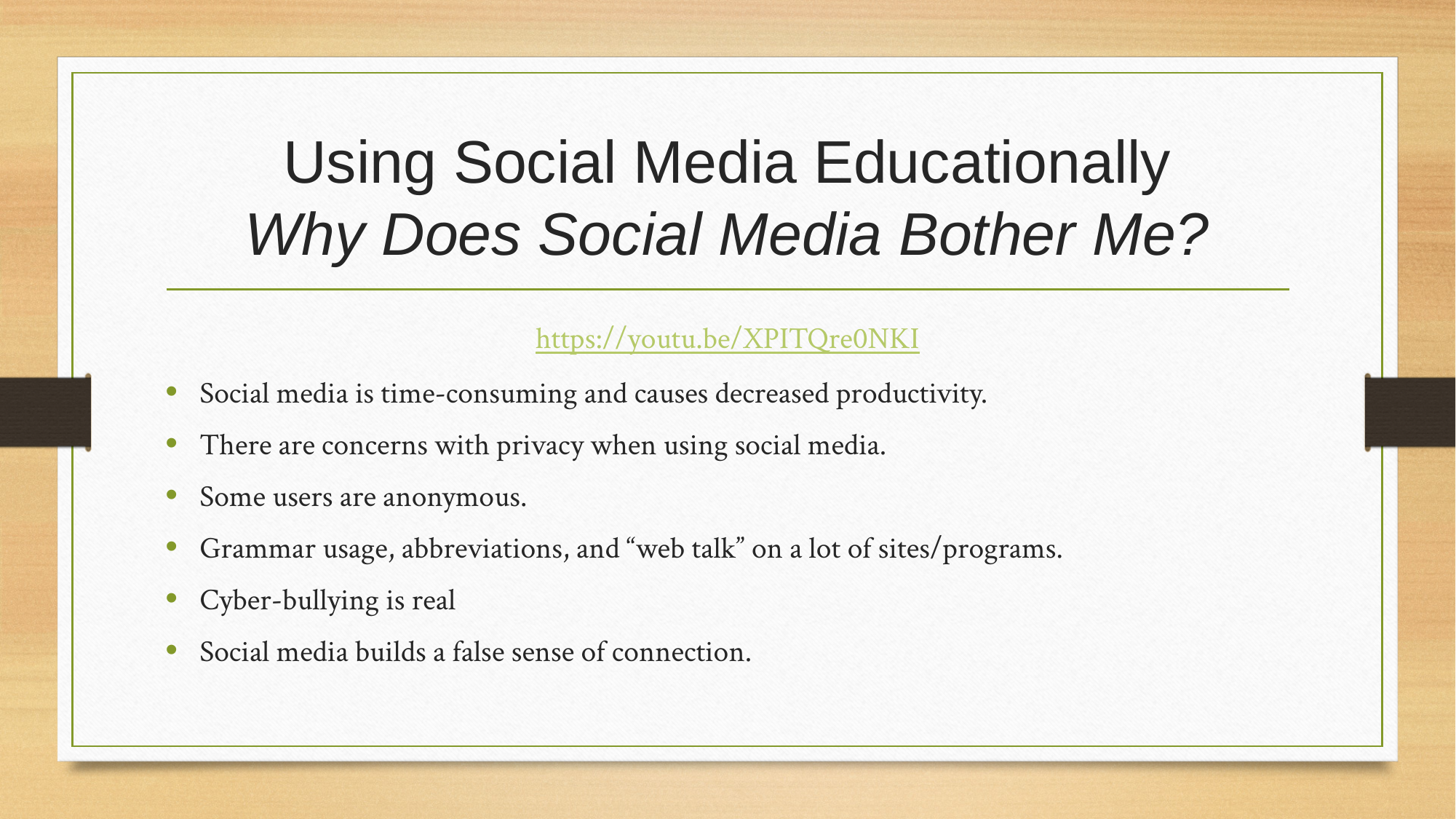

# Using Social Media Educationally Why Does Social Media Bother Me?
https://youtu.be/XPITQre0NKI
Social media is time-consuming and causes decreased productivity.
There are concerns with privacy when using social media.
Some users are anonymous.
Grammar usage, abbreviations, and “web talk” on a lot of sites/programs.
Cyber-bullying is real
Social media builds a false sense of connection.